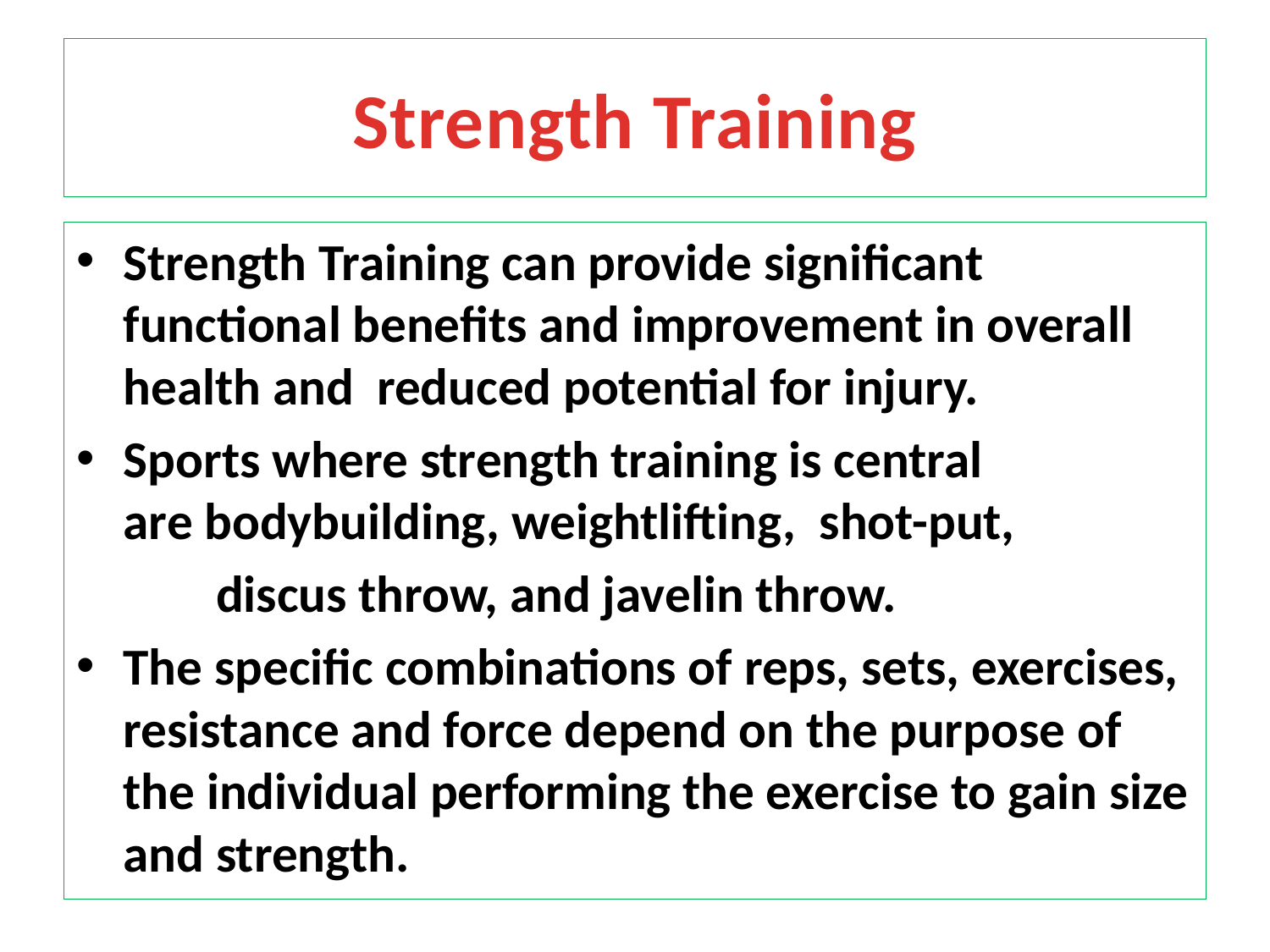

# Strength Training
Strength Training can provide significant functional benefits and improvement in overall health and  reduced potential for injury.
Sports where strength training is central are bodybuilding, weightlifting,  shot-put,
            discus throw, and javelin throw.
The specific combinations of reps, sets, exercises, resistance and force depend on the purpose of the individual performing the exercise to gain size and strength.